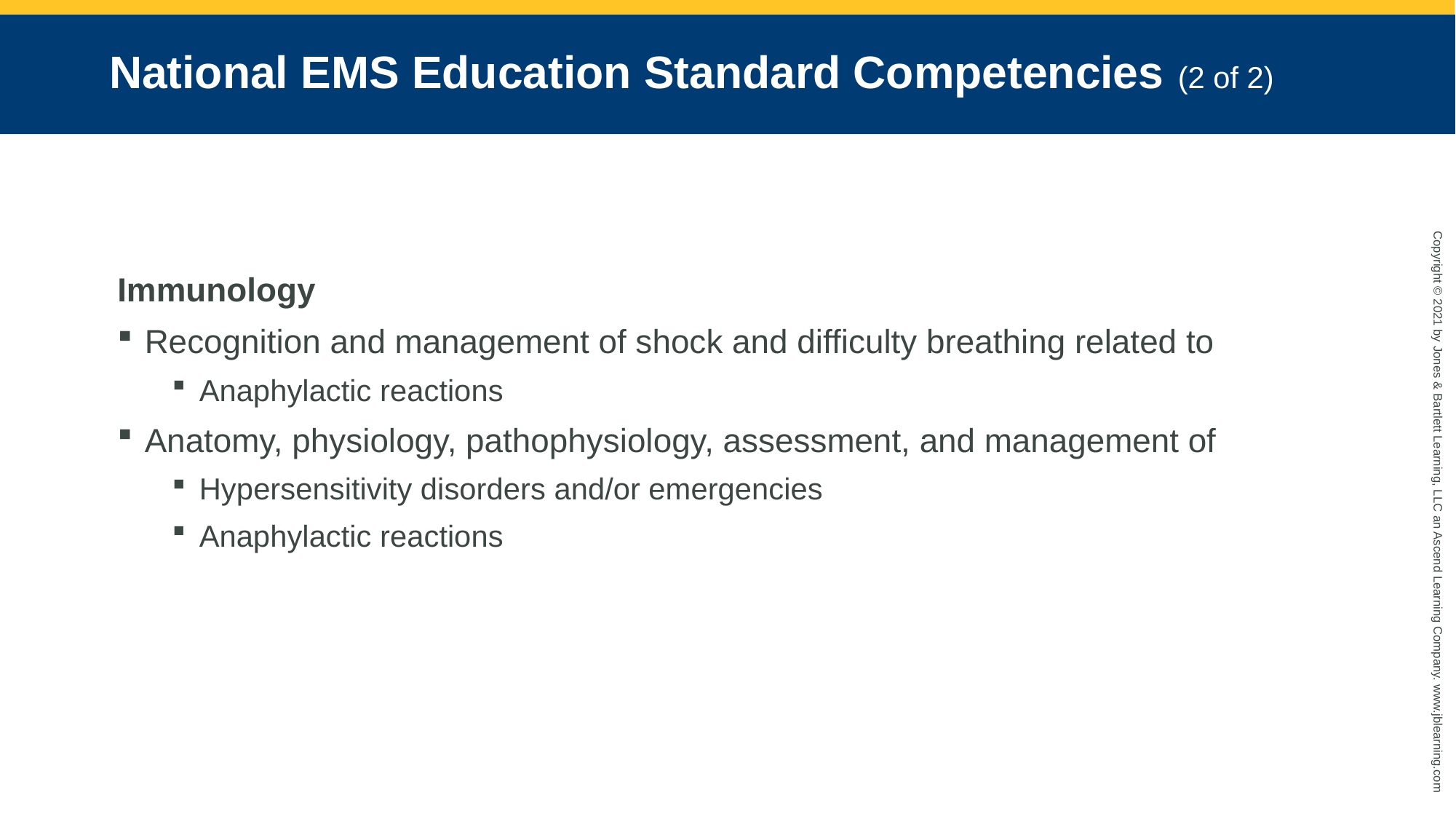

# National EMS Education Standard Competencies (2 of 2)
Immunology
Recognition and management of shock and difficulty breathing related to
Anaphylactic reactions
Anatomy, physiology, pathophysiology, assessment, and management of
Hypersensitivity disorders and/or emergencies
Anaphylactic reactions